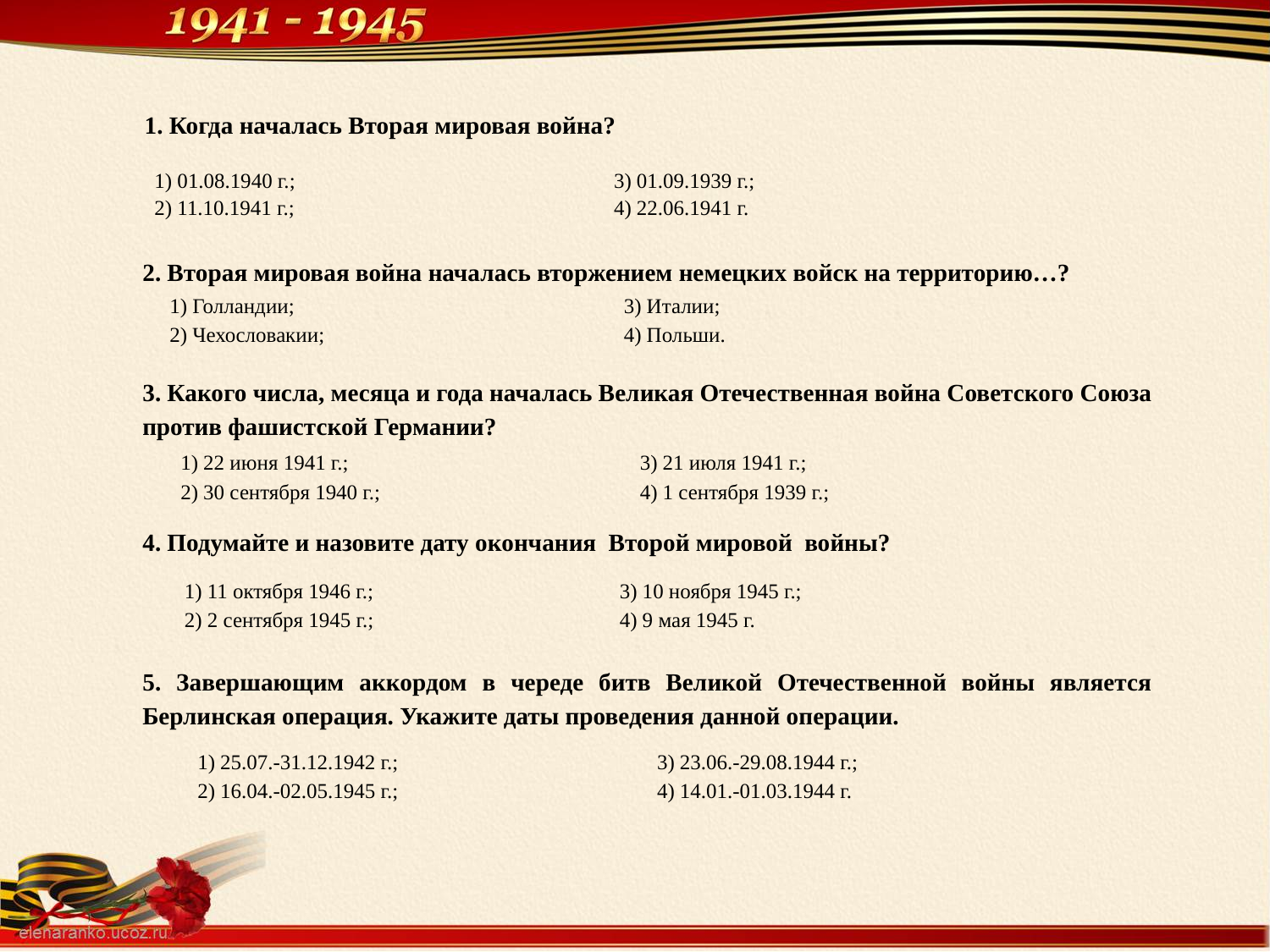

1. Когда началась Вторая мировая война?
| 1) 01.08.1940 г.; | 3) 01.09.1939 г.; |
| --- | --- |
| 2) 11.10.1941 г.; | 4) 22.06.1941 г. |
2. Вторая мировая война началась вторжением немецких войск на территорию…?
| 1) Голландии; | 3) Италии; |
| --- | --- |
| 2) Чехословакии; | 4) Польши. |
3. Какого числа, месяца и года началась Великая Отечественная война Советского Союза против фашистской Германии?
| 1) 22 июня 1941 г.; | 3) 21 июля 1941 г.; |
| --- | --- |
| 2) 30 сентября 1940 г.; | 4) 1 сентября 1939 г.; |
4. Подумайте и назовите дату окончания  Второй мировой  войны?
| 1) 11 октября 1946 г.; | 3) 10 ноября 1945 г.; |
| --- | --- |
| 2) 2 сентября 1945 г.; | 4) 9 мая 1945 г. |
5. Завершающим аккордом в череде битв Великой Отечественной войны является Берлинская операция. Укажите даты проведения данной операции.
| 1) 25.07.-31.12.1942 г.; | 3) 23.06.-29.08.1944 г.; |
| --- | --- |
| 2) 16.04.-02.05.1945 г.; | 4) 14.01.-01.03.1944 г. |